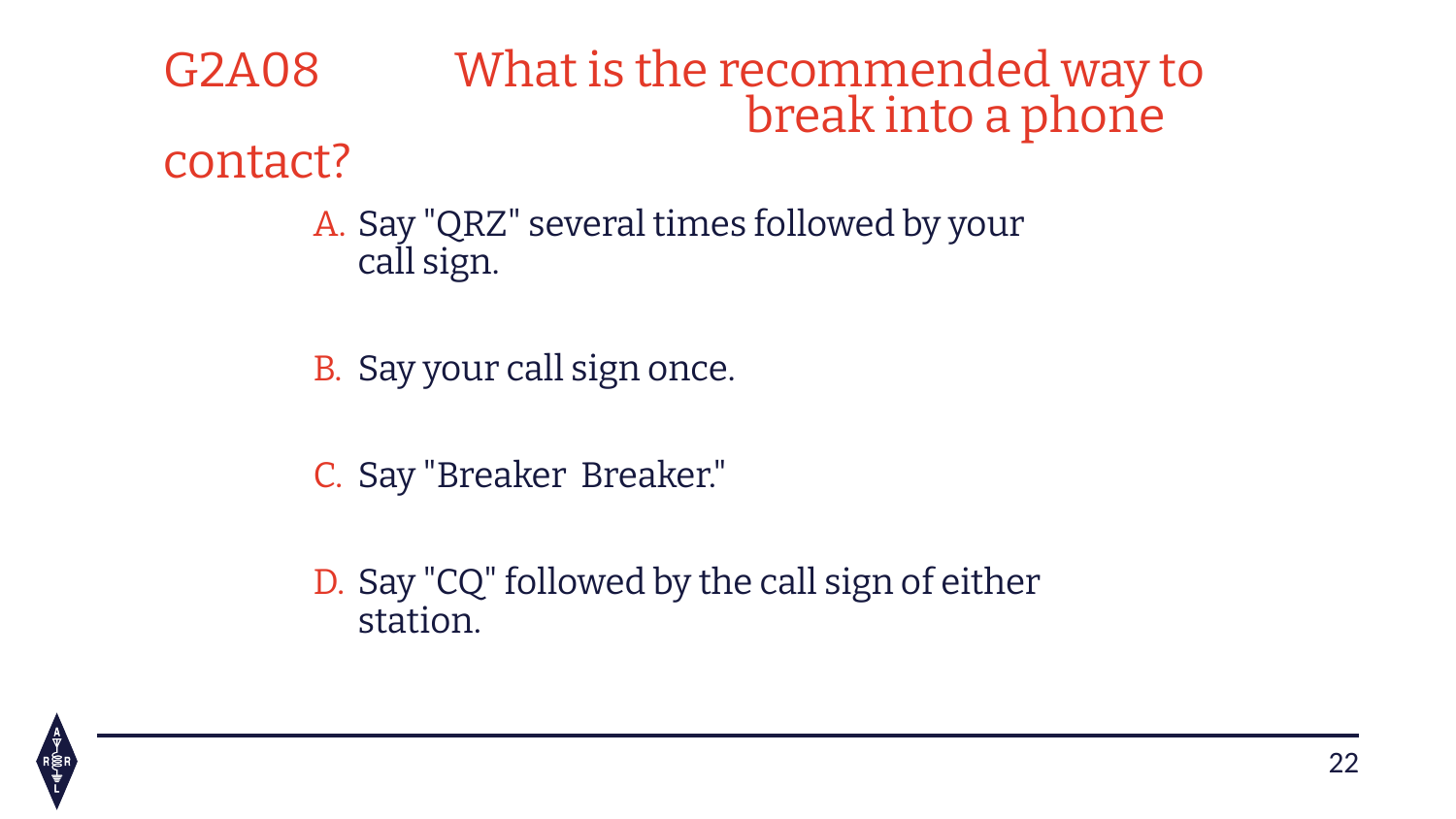

G2A08	What is the recommended way to 				break into a phone contact?
Say "QRZ" several times followed by your call sign.

Say your call sign once.

Say "Breaker  Breaker."

Say "CQ" followed by the call sign of either station.
22